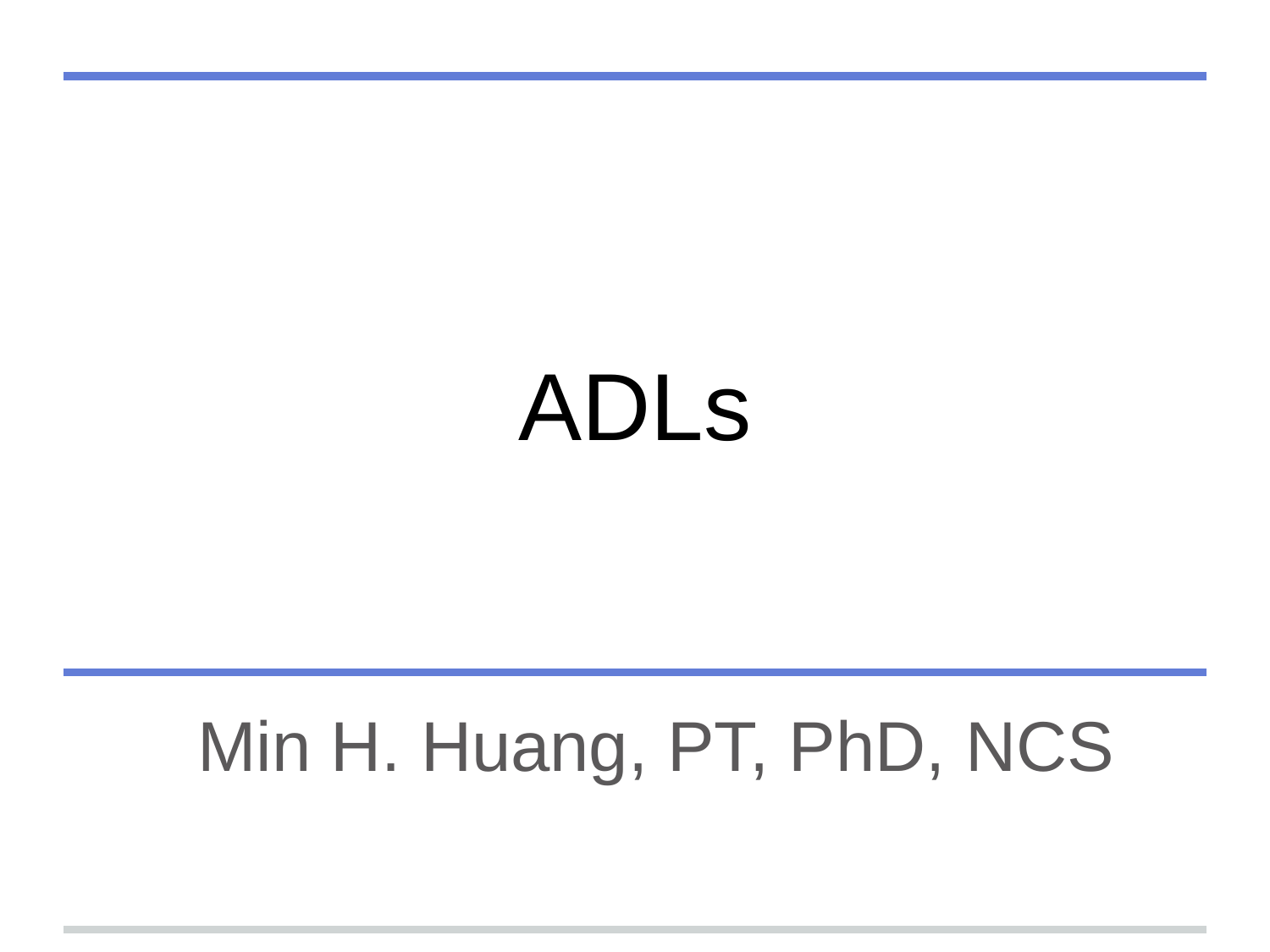

# ADLs
Min H. Huang, PT, PhD, NCS